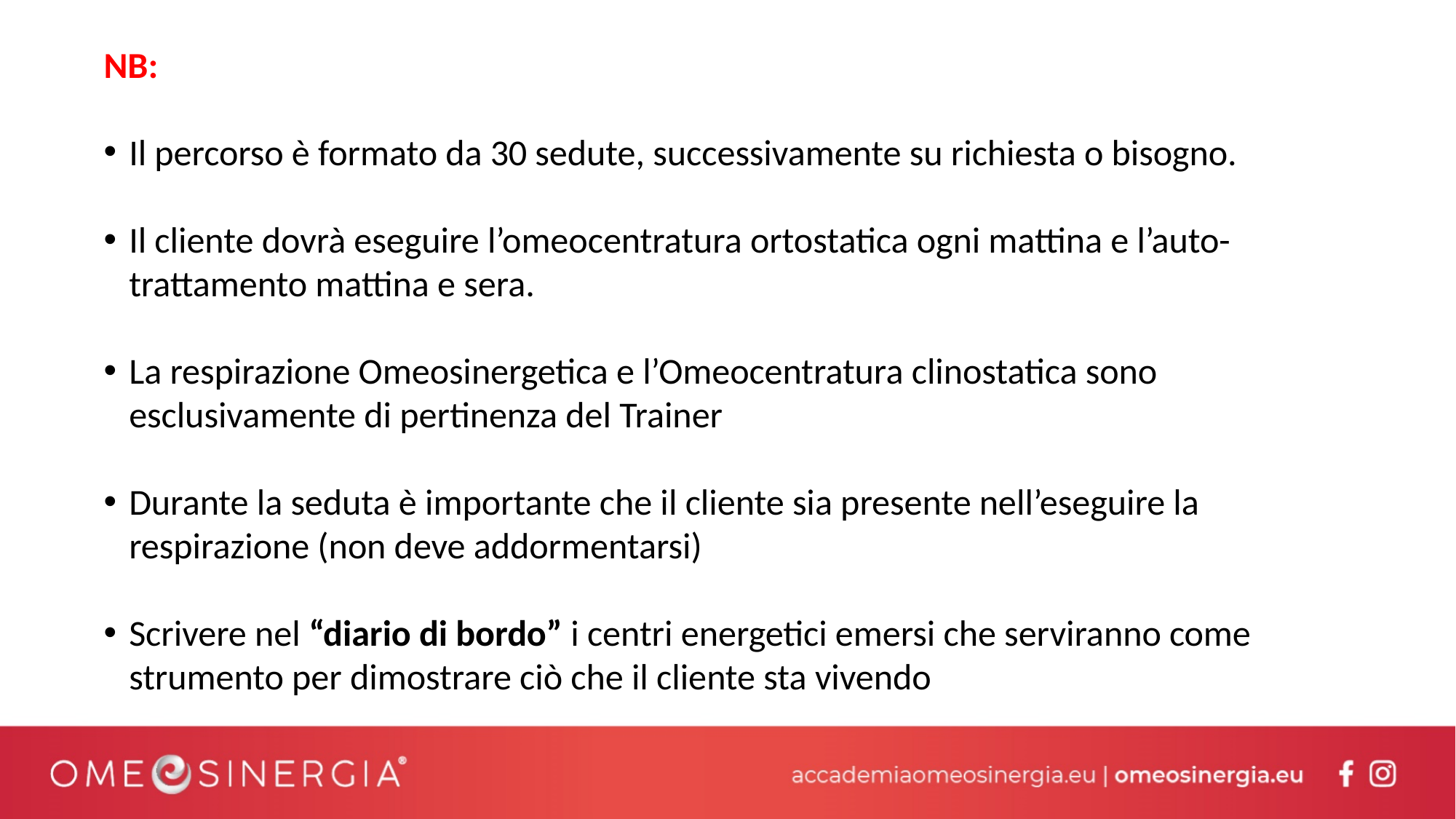

NB:

Il percorso è formato da 30 sedute, successivamente su richiesta o bisogno.

Il cliente dovrà eseguire l’omeocentratura ortostatica ogni mattina e l’auto-trattamento mattina e sera.

La respirazione Omeosinergetica e l’Omeocentratura clinostatica sono esclusivamente di pertinenza del Trainer

Durante la seduta è importante che il cliente sia presente nell’eseguire la respirazione (non deve addormentarsi)

Scrivere nel “diario di bordo” i centri energetici emersi che serviranno come strumento per dimostrare ciò che il cliente sta vivendo